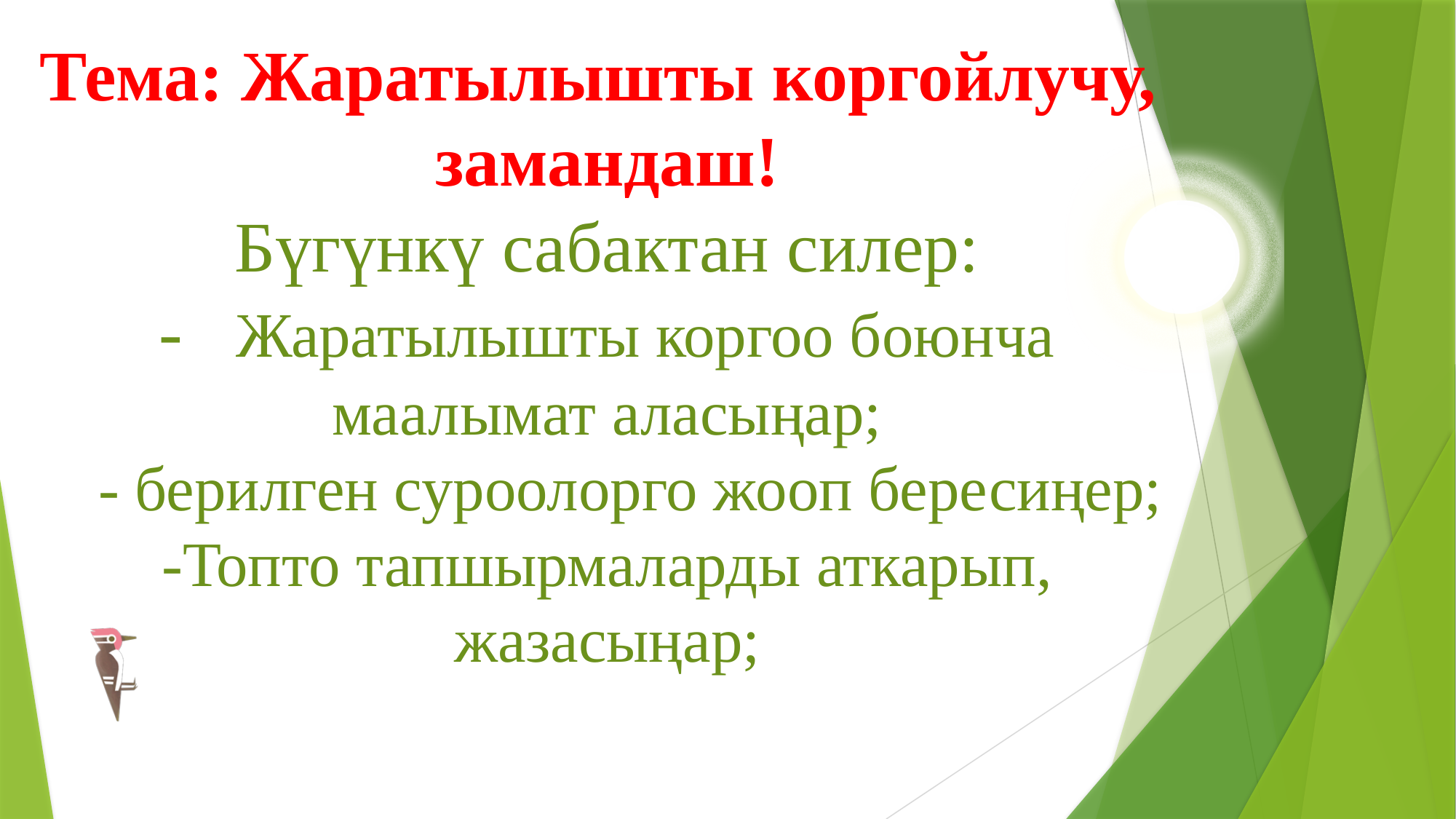

# Тема: Жаратылышты коргойлучу,  замандаш! Бүгүнкү сабактан силер: -   Жаратылышты коргоо боюнча маалымат аласыңар; - берилген суроолорго жооп бересиңер; -Топто тапшырмаларды аткарып, жазасыңар;